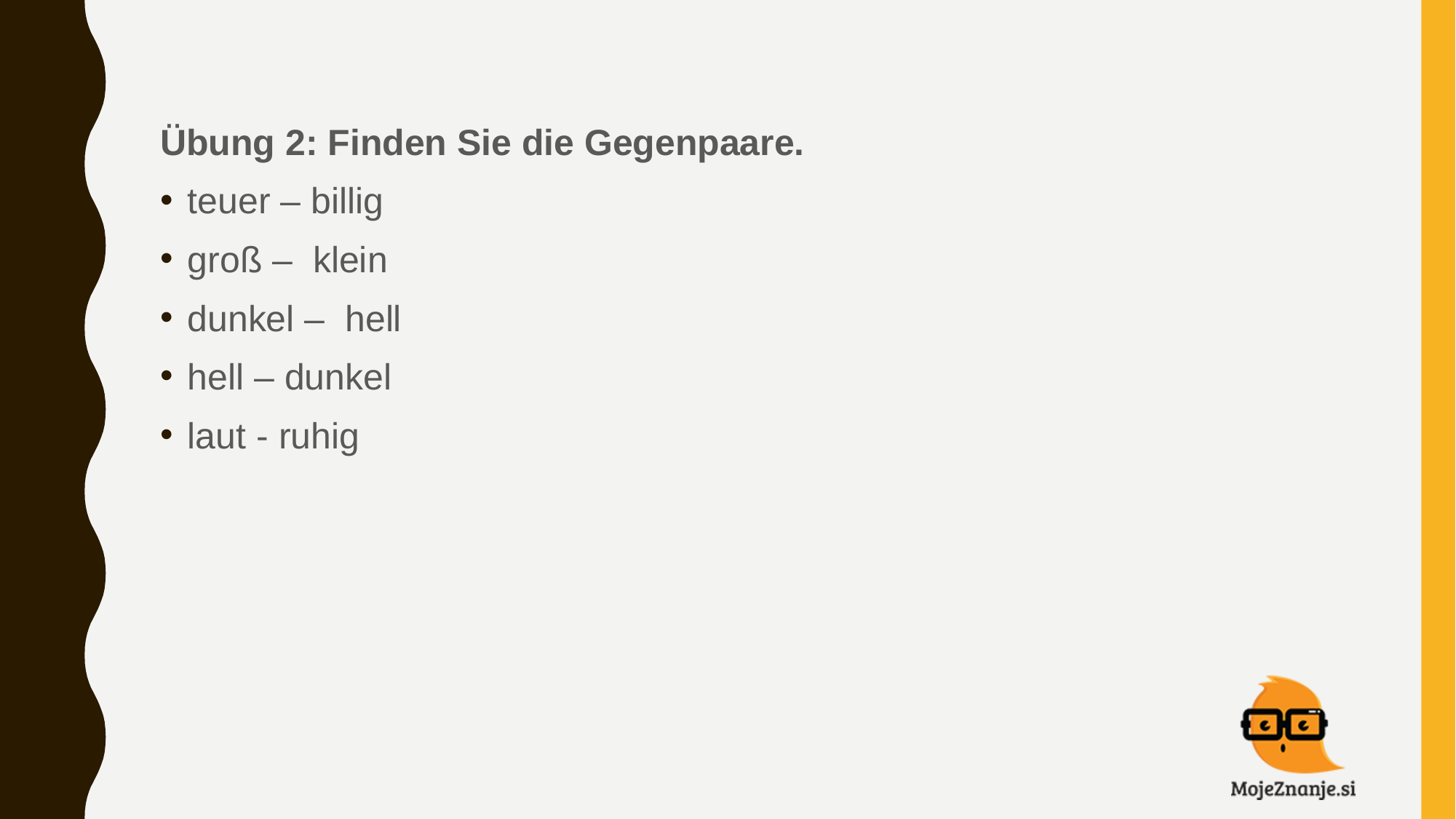

Übung 2: Finden Sie die Gegenpaare.
teuer – billig
groß –  klein
dunkel –  hell
hell – dunkel
laut - ruhig